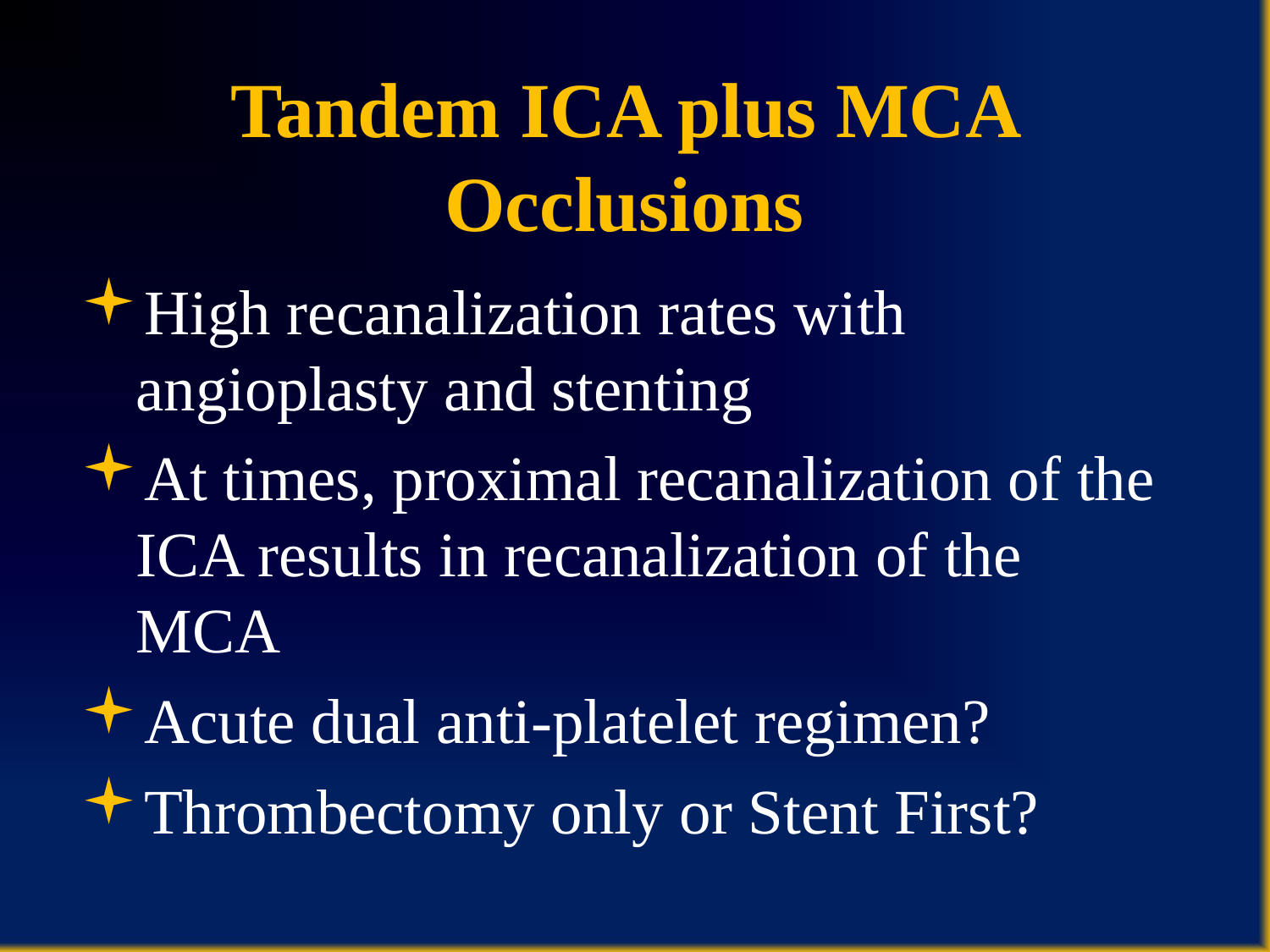

Tandem ICA plus MCA Occlusions
High recanalization rates with angioplasty and stenting
At times, proximal recanalization of the ICA results in recanalization of the MCA
Acute dual anti-platelet regimen?
Thrombectomy only or Stent First?